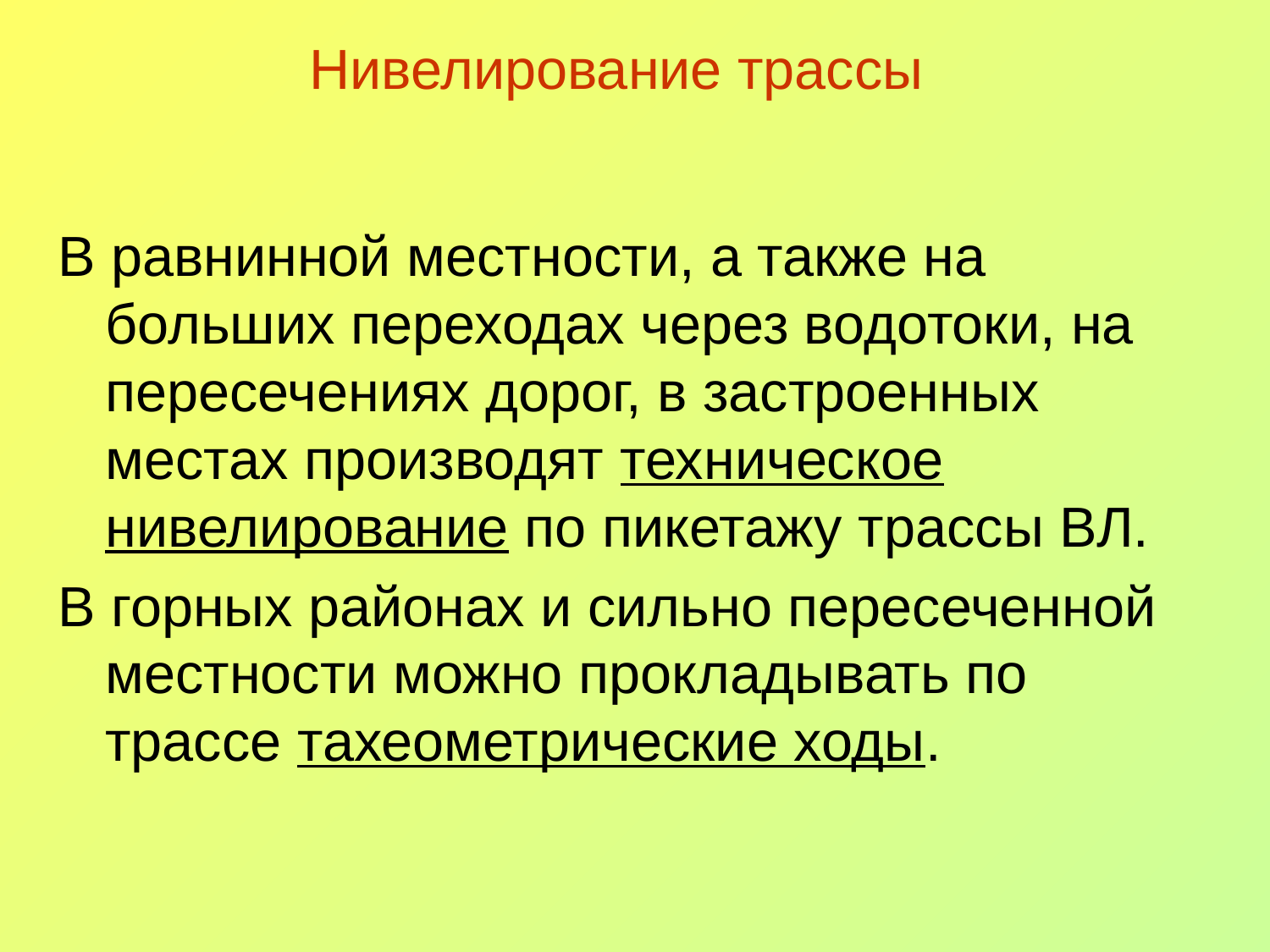

Нивелирование трассы

В равнинной местности, а также на больших переходах через водотоки, на пересечениях дорог, в застроенных местах производят техническое нивелирование по пикетажу трассы ВЛ.
В горных районах и сильно пересеченной местности можно прокладывать по трассе тахеометрические ходы.